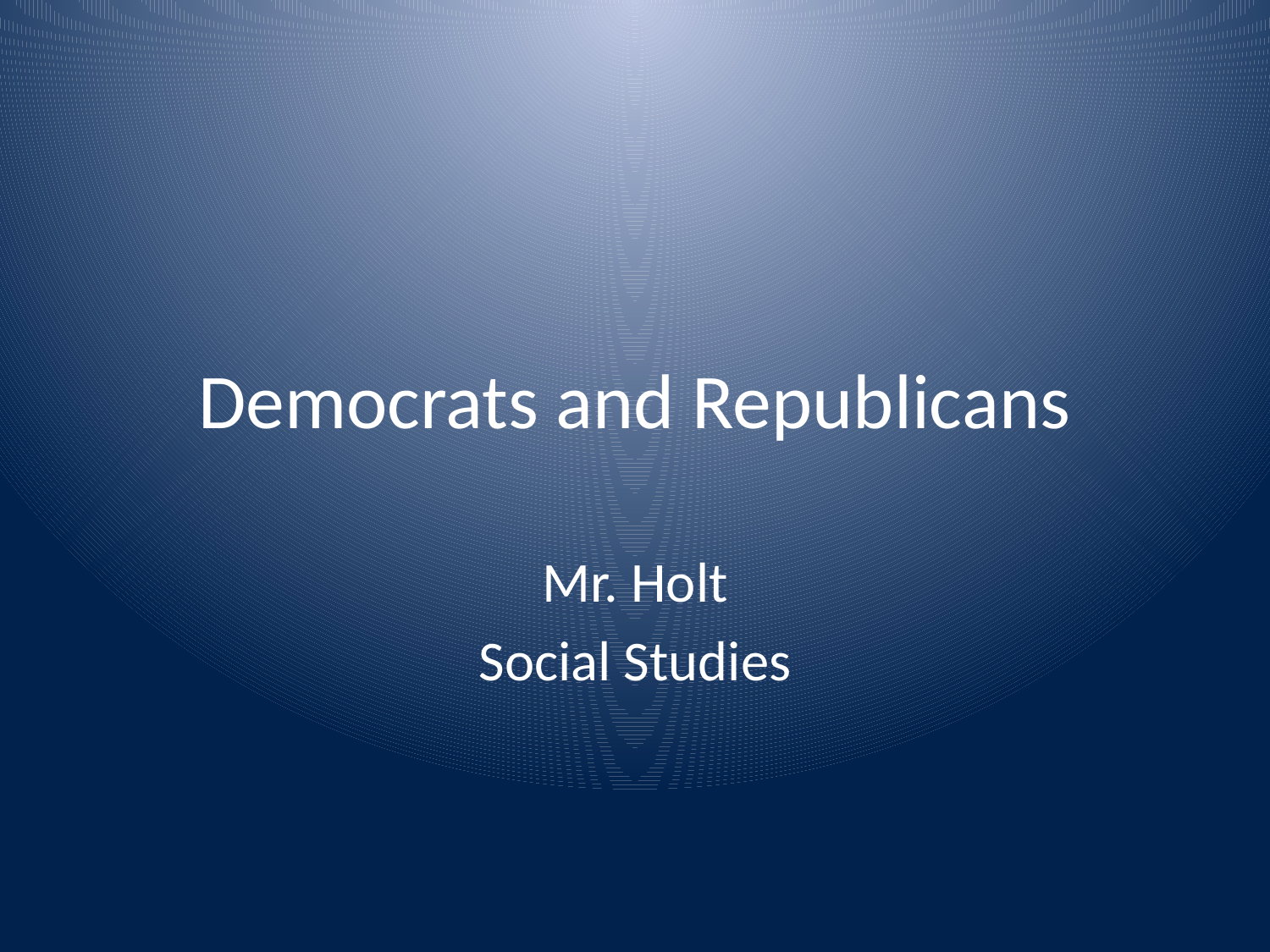

# Democrats and Republicans
Mr. Holt
Social Studies